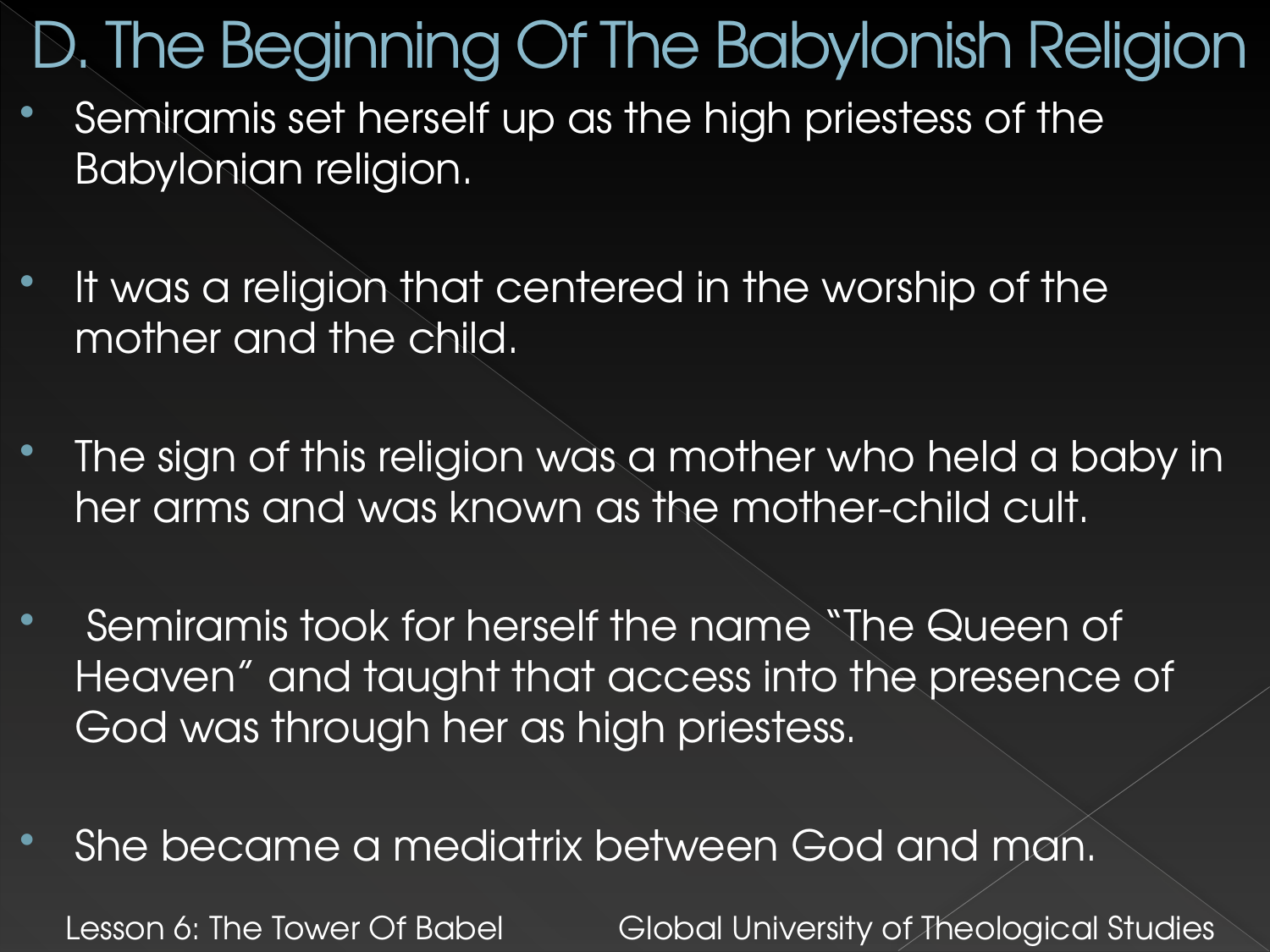

# D. The Beginning Of The Babylonish Religion
Semiramis set herself up as the high priestess of the Babylonian religion.

It was a religion that centered in the worship of the mother and the child.

The sign of this religion was a mother who held a baby in her arms and was known as the mother-child cult.

 Semiramis took for herself the name “The Queen of Heaven” and taught that access into the presence of God was through her as high priestess.

She became a mediatrix between God and man.
Lesson 6: The Tower Of Babel             Global University of Theological Studies